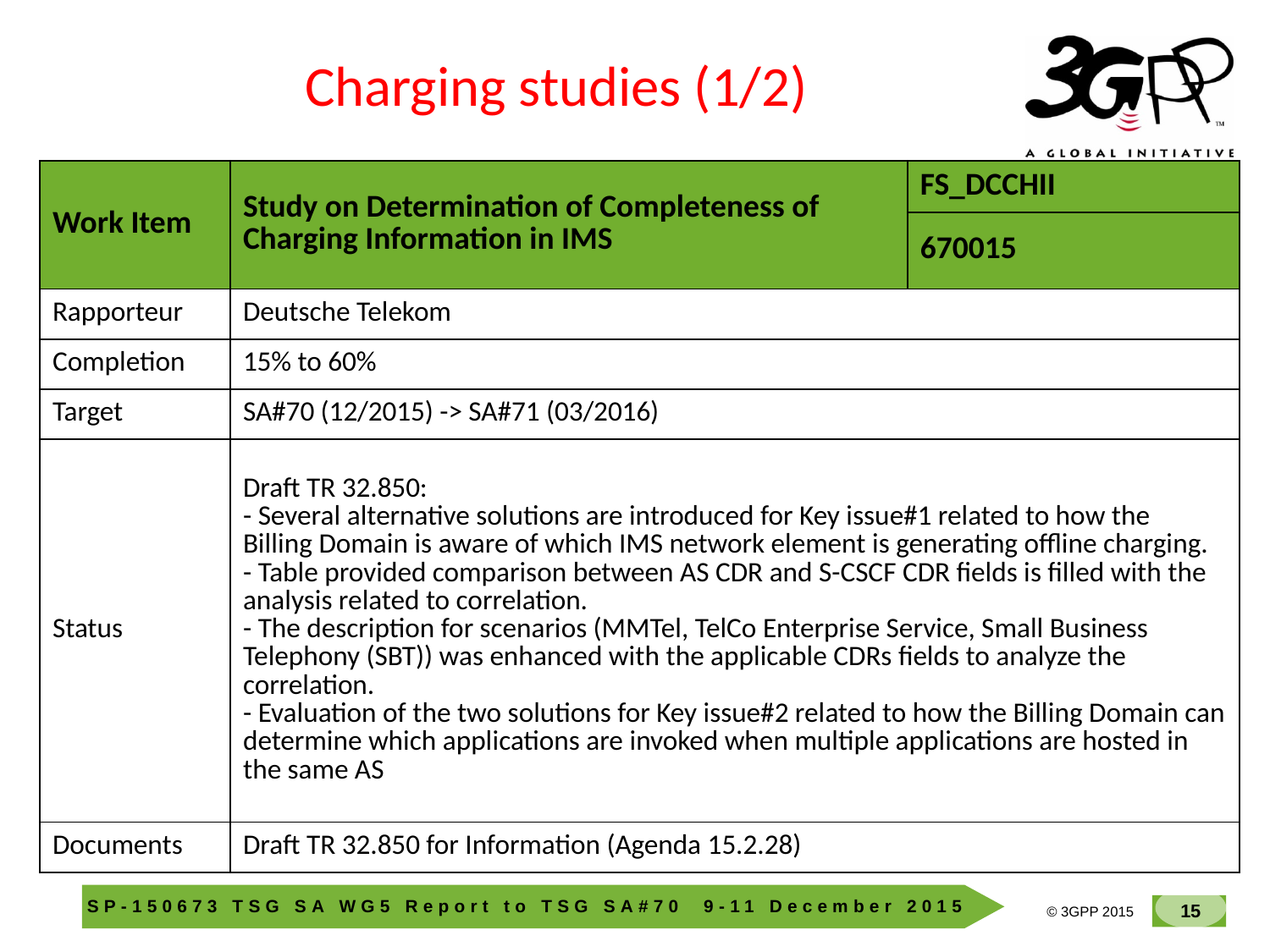

Charging studies (1/2)
| Work Item | Study on Determination of Completeness of Charging Information in IMS | FS\_DCCHII |
| --- | --- | --- |
|  |  | 670015 |
| Rapporteur | Deutsche Telekom |  |
| Completion | 15% to 60% |  |
| Target | SA#70 (12/2015) -> SA#71 (03/2016) |  |
| Status | Draft TR 32.850: - Several alternative solutions are introduced for Key issue#1 related to how the Billing Domain is aware of which IMS network element is generating offline charging. - Table provided comparison between AS CDR and S-CSCF CDR fields is filled with the analysis related to correlation. - The description for scenarios (MMTel, TelCo Enterprise Service, Small Business Telephony (SBT)) was enhanced with the applicable CDRs fields to analyze the correlation. - Evaluation of the two solutions for Key issue#2 related to how the Billing Domain can determine which applications are invoked when multiple applications are hosted in the same AS |  |
| Documents | Draft TR 32.850 for Information (Agenda 15.2.28) |  |